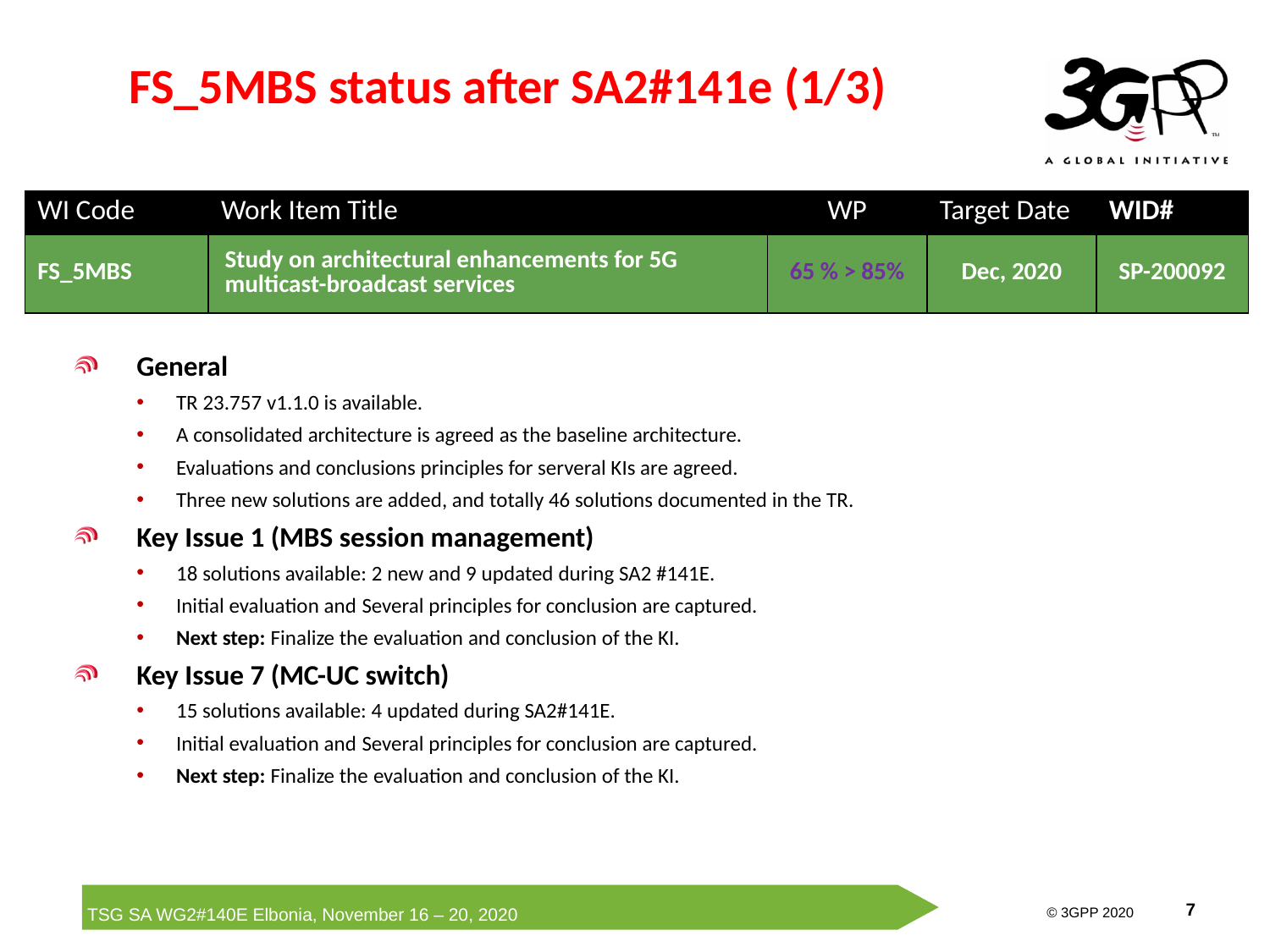

# FS_5MBS status after SA2#141e (1/3)
| WI Code | Work Item Title | WP | Target Date | WID# |
| --- | --- | --- | --- | --- |
| FS\_5MBS | Study on architectural enhancements for 5G multicast-broadcast services | 65 % > 85% | Dec, 2020 | SP-200092 |
General
TR 23.757 v1.1.0 is available.
A consolidated architecture is agreed as the baseline architecture.
Evaluations and conclusions principles for serveral KIs are agreed.
Three new solutions are added, and totally 46 solutions documented in the TR.
Key Issue 1 (MBS session management)
18 solutions available: 2 new and 9 updated during SA2 #141E.
Initial evaluation and Several principles for conclusion are captured.
Next step: Finalize the evaluation and conclusion of the KI.
Key Issue 7 (MC-UC switch)
15 solutions available: 4 updated during SA2#141E.
Initial evaluation and Several principles for conclusion are captured.
Next step: Finalize the evaluation and conclusion of the KI.